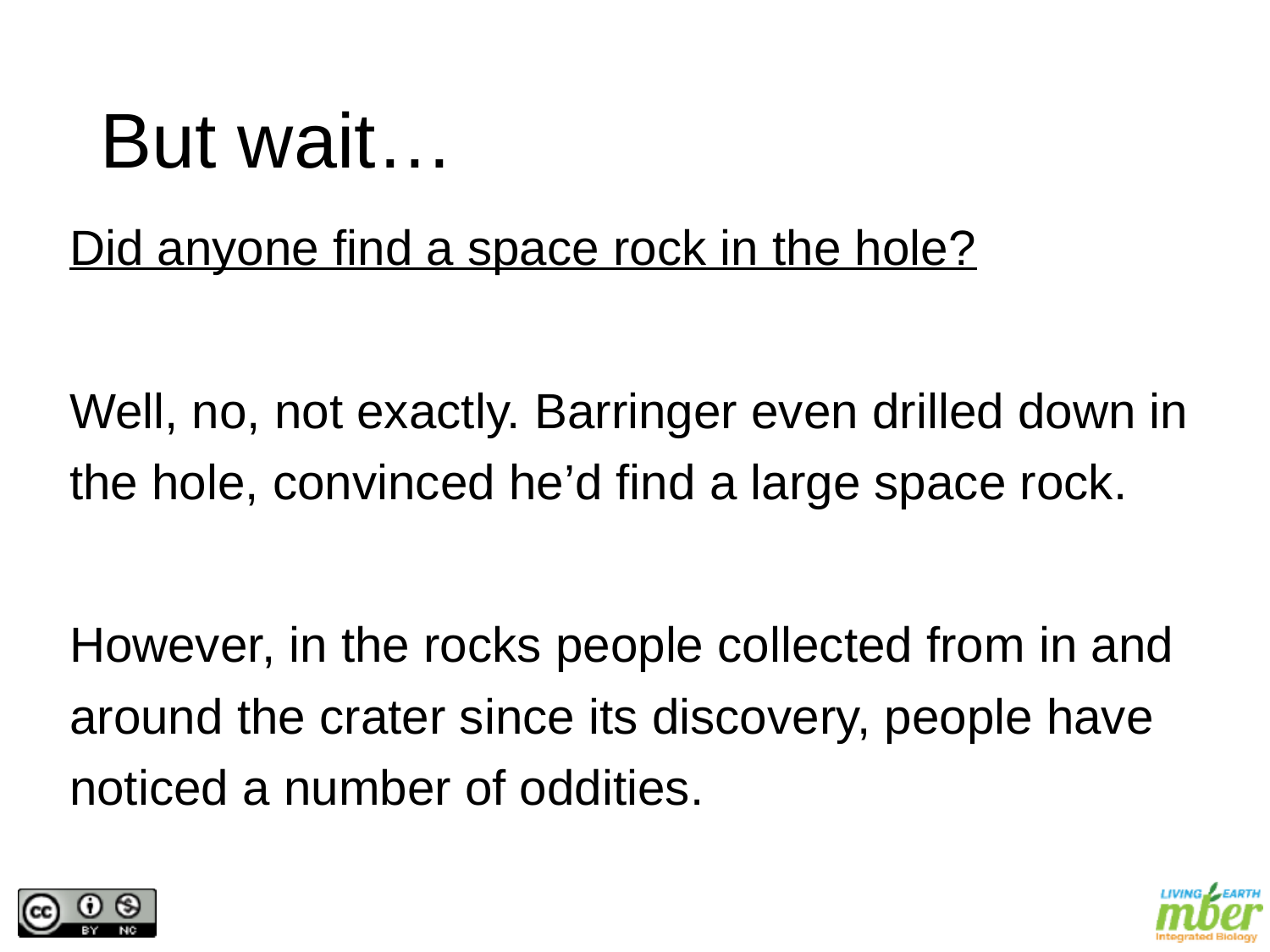

# But wait…
Did anyone find a space rock in the hole?

Well, no, not exactly. Barringer even drilled down in the hole, convinced he’d find a large space rock.

However, in the rocks people collected from in and around the crater since its discovery, people have noticed a number of oddities.